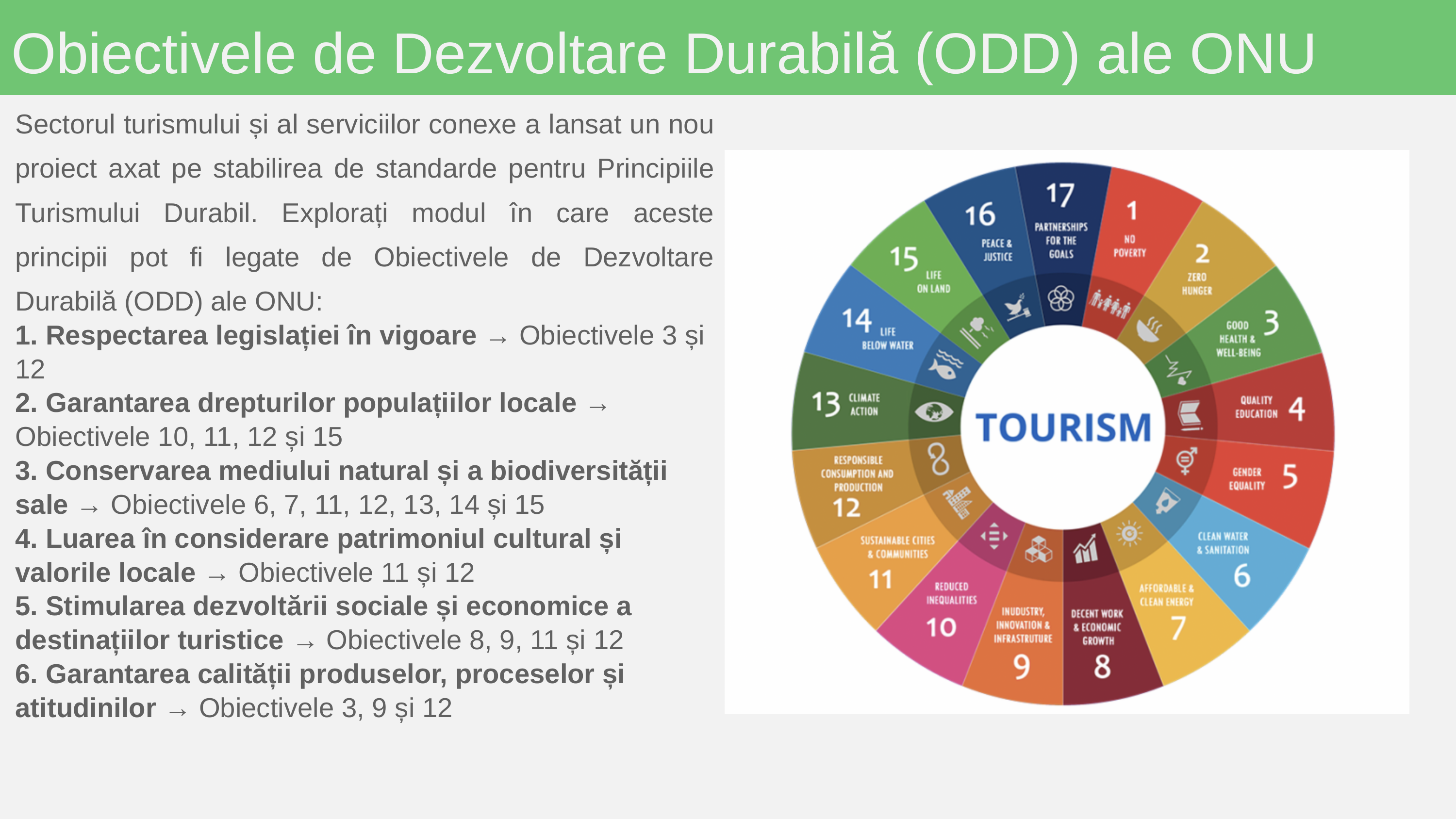

Obiectivele de Dezvoltare Durabilă (ODD) ale ONU
Sectorul turismului și al serviciilor conexe a lansat un nou proiect axat pe stabilirea de standarde pentru Principiile Turismului Durabil. Explorați modul în care aceste principii pot fi legate de Obiectivele de Dezvoltare Durabilă (ODD) ale ONU:
1. Respectarea legislației în vigoare → Obiectivele 3 și 12
2. Garantarea drepturilor populațiilor locale → Obiectivele 10, 11, 12 și 15
3. Conservarea mediului natural și a biodiversității sale → Obiectivele 6, 7, 11, 12, 13, 14 și 15
4. Luarea în considerare patrimoniul cultural și valorile locale → Obiectivele 11 și 12
5. Stimularea dezvoltării sociale și economice a destinațiilor turistice → Obiectivele 8, 9, 11 și 12
6. Garantarea calității produselor, proceselor și atitudinilor → Obiectivele 3, 9 și 12